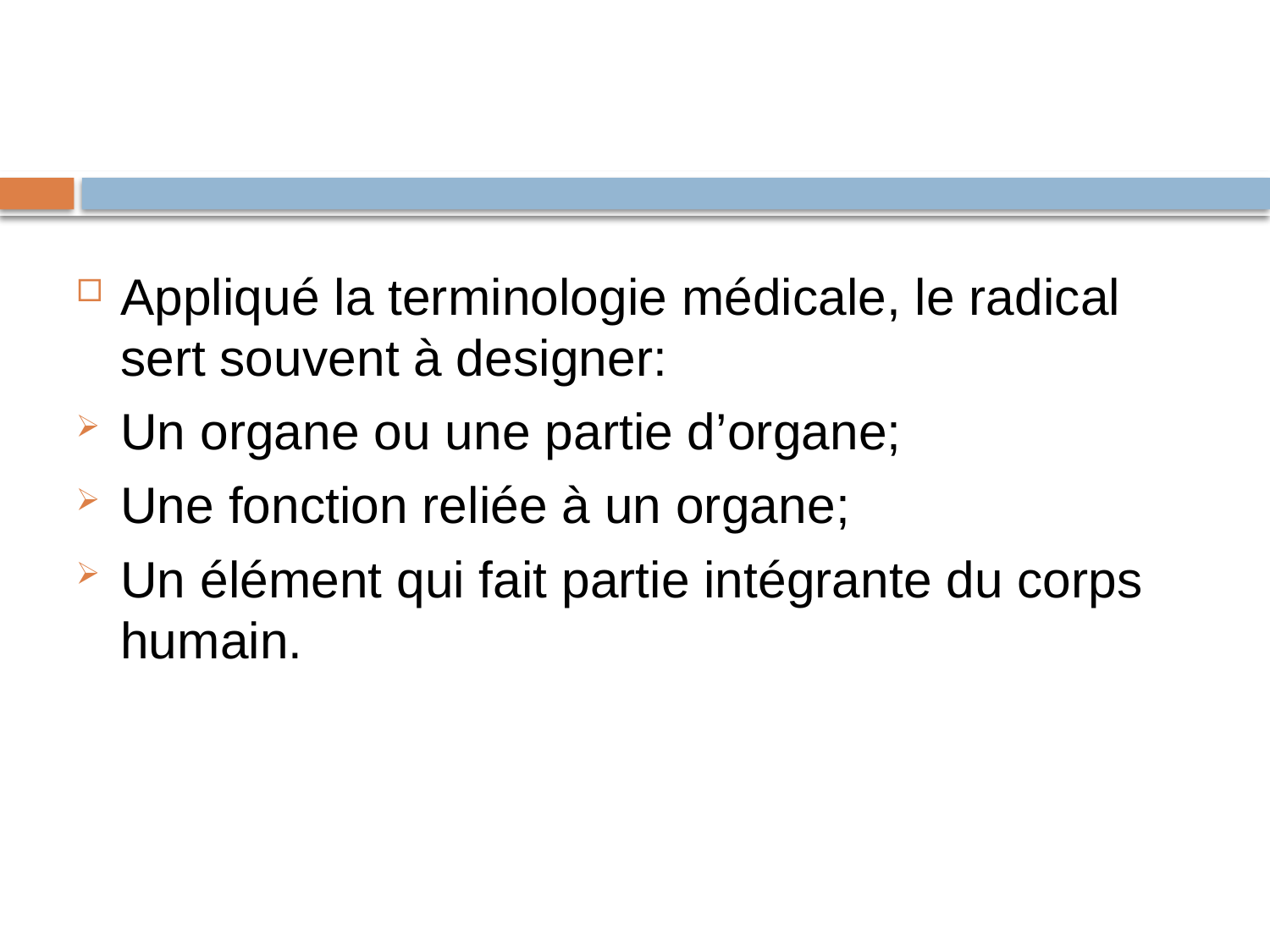

Appliqué la terminologie médicale, le radical sert souvent à designer:
Un organe ou une partie d’organe;
Une fonction reliée à un organe;
Un élément qui fait partie intégrante du corps humain.